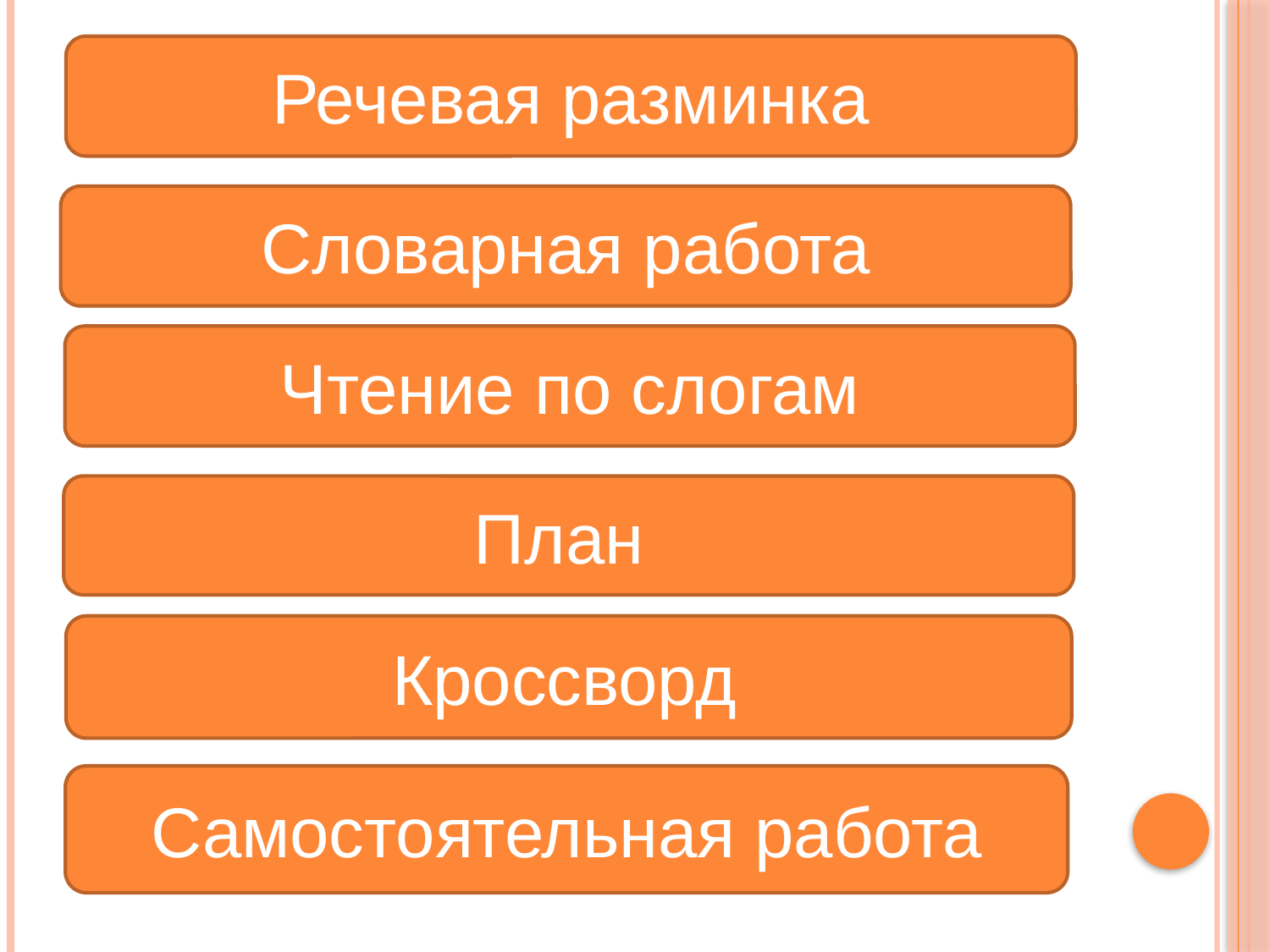

Речевая разминка
#
Словарная работа

Чтение по слогам
План
Кроссворд
Самостоятельная работа